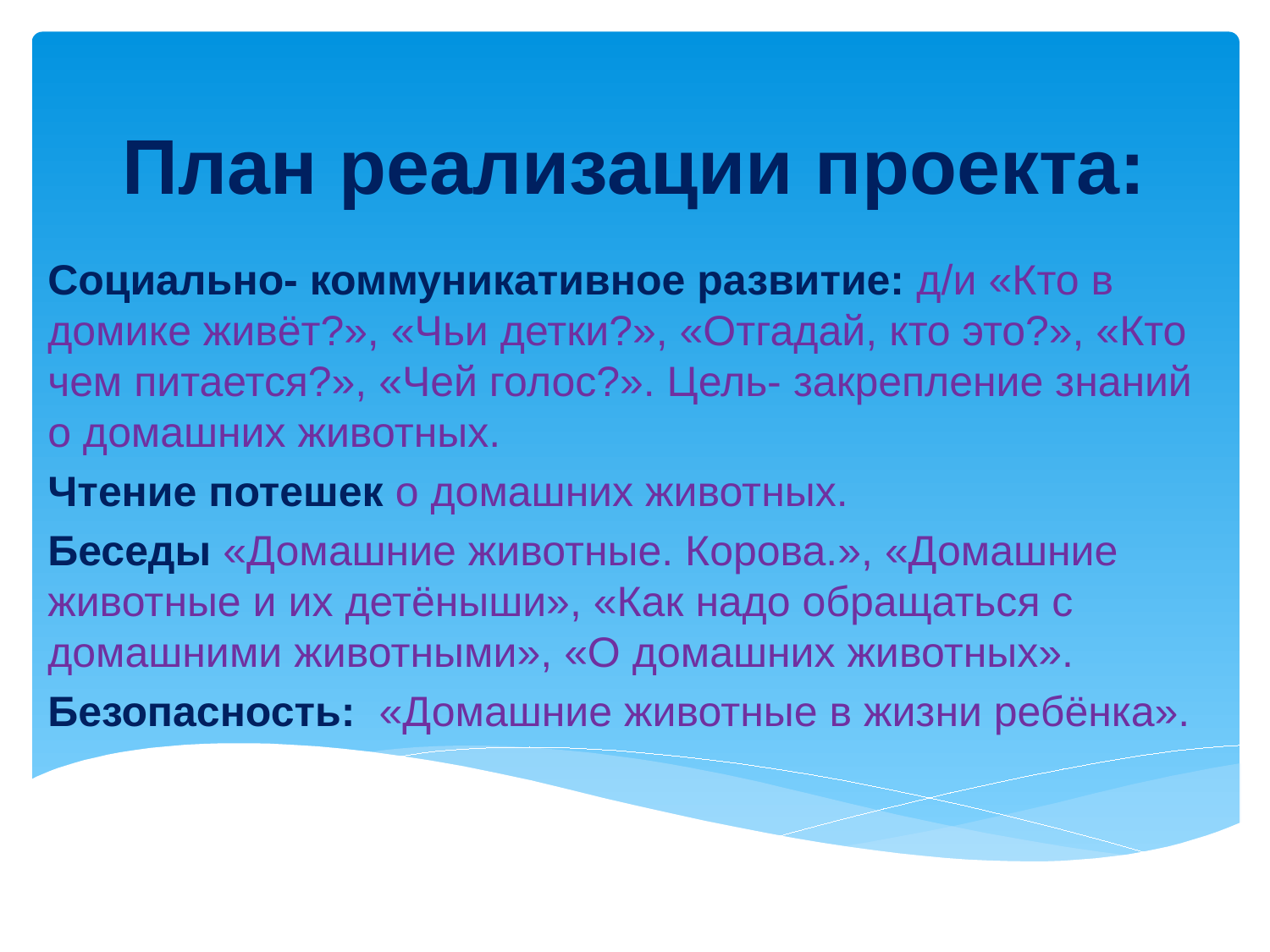

# План реализации проекта:
Социально- коммуникативное развитие: д/и «Кто в домике живёт?», «Чьи детки?», «Отгадай, кто это?», «Кто чем питается?», «Чей голос?». Цель- закрепление знаний о домашних животных.
Чтение потешек о домашних животных.
Беседы «Домашние животные. Корова.», «Домашние животные и их детёныши», «Как надо обращаться с домашними животными», «О домашних животных».
Безопасность:  «Домашние животные в жизни ребёнка».